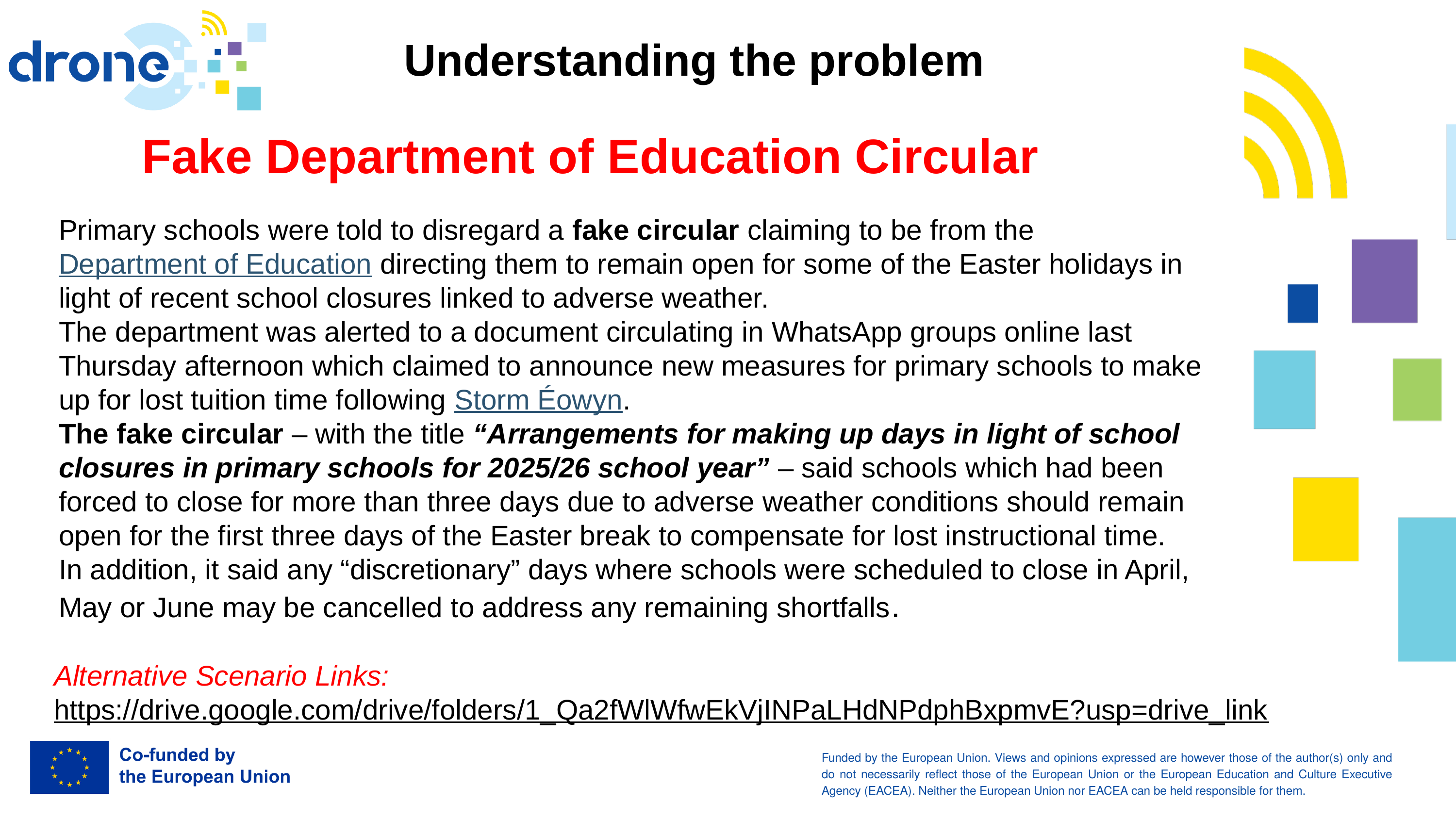

Understanding the problem
Fake Department of Education Circular
.
02.
Primary schools were told to disregard a fake circular claiming to be from the Department of Education directing them to remain open for some of the Easter holidays in light of recent school closures linked to adverse weather.
The department was alerted to a document circulating in WhatsApp groups online last Thursday afternoon which claimed to announce new measures for primary schools to make up for lost tuition time following Storm Éowyn.
The fake circular – with the title “Arrangements for making up days in light of school closures in primary schools for 2025/26 school year” – said schools which had been forced to close for more than three days due to adverse weather conditions should remain open for the first three days of the Easter break to compensate for lost instructional time.
In addition, it said any “discretionary” days where schools were scheduled to close in April, May or June may be cancelled to address any remaining shortfalls.
03.
04.
Alternative Scenario Links:
https://drive.google.com/drive/folders/1_Qa2fWlWfwEkVjINPaLHdNPdphBxpmvE?usp=drive_link

Funded by the European Union. Views and opinions expressed are however those of the author(s) only and do not necessarily reflect those of the European Union or the European Education and Culture Executive Agency (EACEA). Neither the European Union nor EACEA can be held responsible for them.